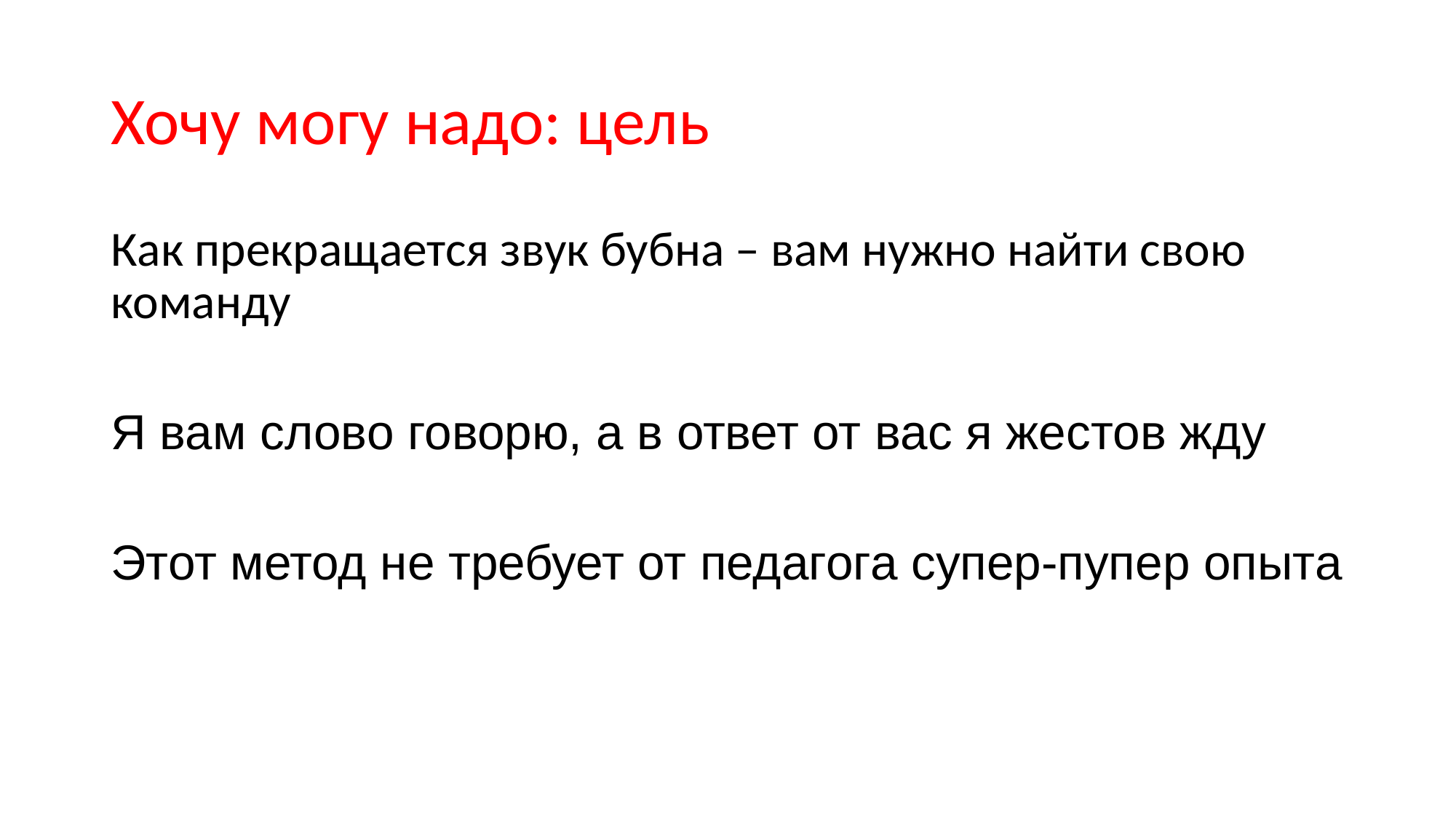

# Хочу могу надо: цель
Как прекращается звук бубна – вам нужно найти свою команду

Я вам слово говорю, а в ответ от вас я жестов жду

Этот метод не требует от педагога супер-пупер опыта